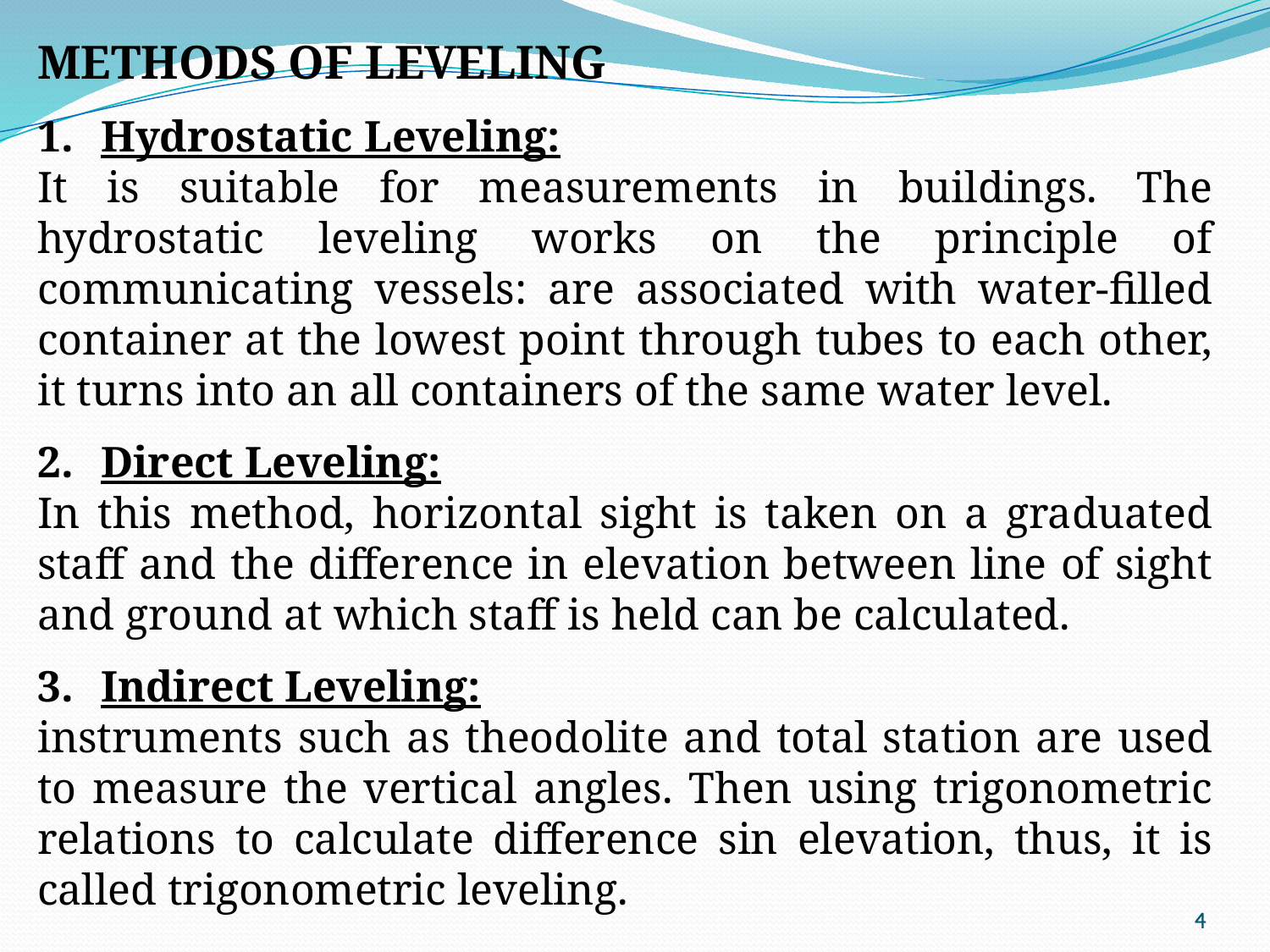

METHODS OF LEVELING
Hydrostatic Leveling:
It is suitable for measurements in buildings. The hydrostatic leveling works on the principle of communicating vessels: are associated with water-filled container at the lowest point through tubes to each other, it turns into an all containers of the same water level.
Direct Leveling:
In this method, horizontal sight is taken on a graduated staff and the difference in elevation between line of sight and ground at which staff is held can be calculated.
Indirect Leveling:
instruments such as theodolite and total station are used to measure the vertical angles. Then using trigonometric relations to calculate difference sin elevation, thus, it is called trigonometric leveling.
4